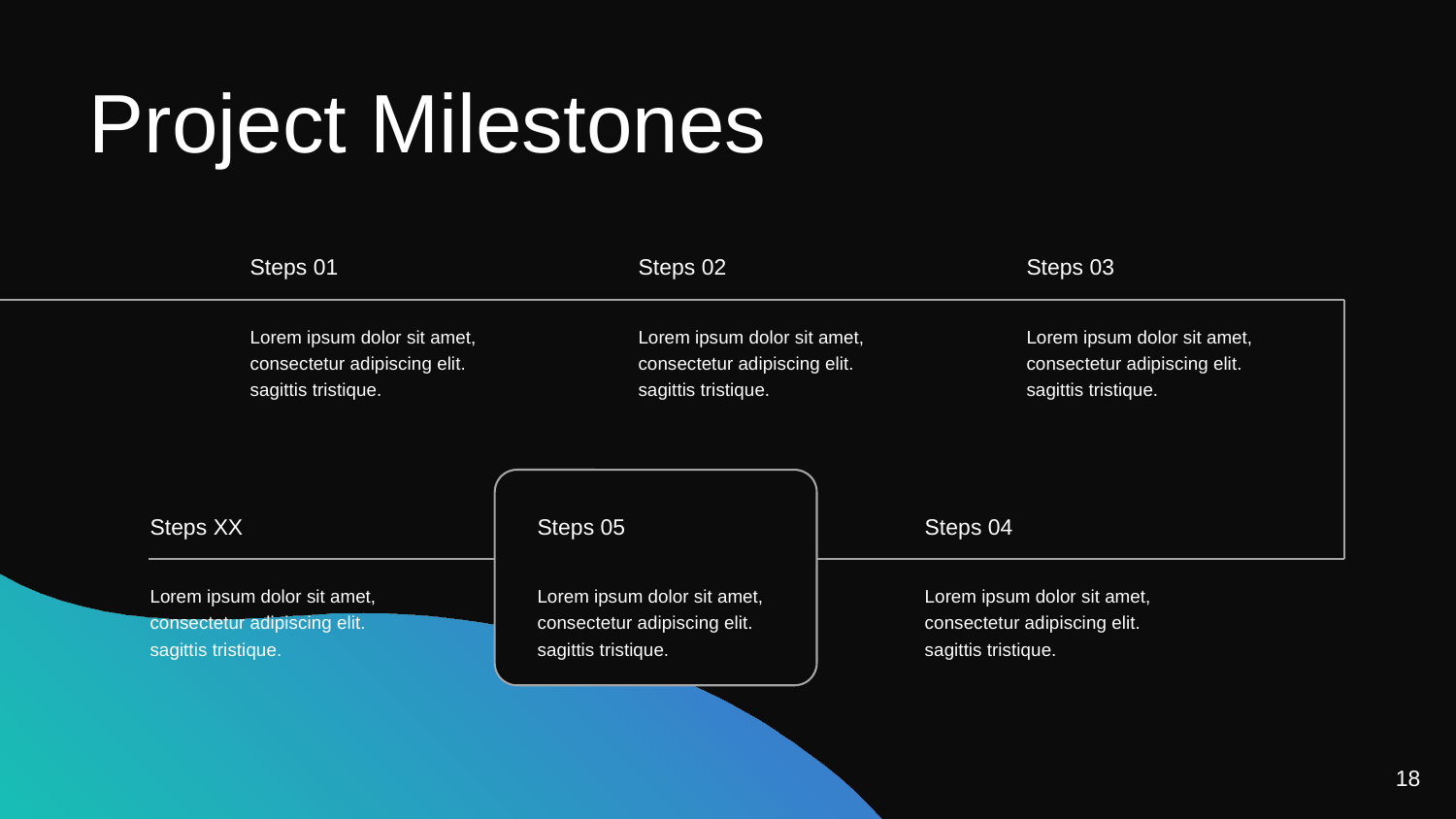

Project Milestones
Steps 01
Steps 02
Steps 03
Lorem ipsum dolor sit amet, consectetur adipiscing elit. sagittis tristique.
Lorem ipsum dolor sit amet, consectetur adipiscing elit. sagittis tristique.
Lorem ipsum dolor sit amet, consectetur adipiscing elit. sagittis tristique.

Steps XX
Steps 05
Steps 04
Lorem ipsum dolor sit amet, consectetur adipiscing elit. sagittis tristique.
Lorem ipsum dolor sit amet, consectetur adipiscing elit. sagittis tristique.
Lorem ipsum dolor sit amet, consectetur adipiscing elit. sagittis tristique.